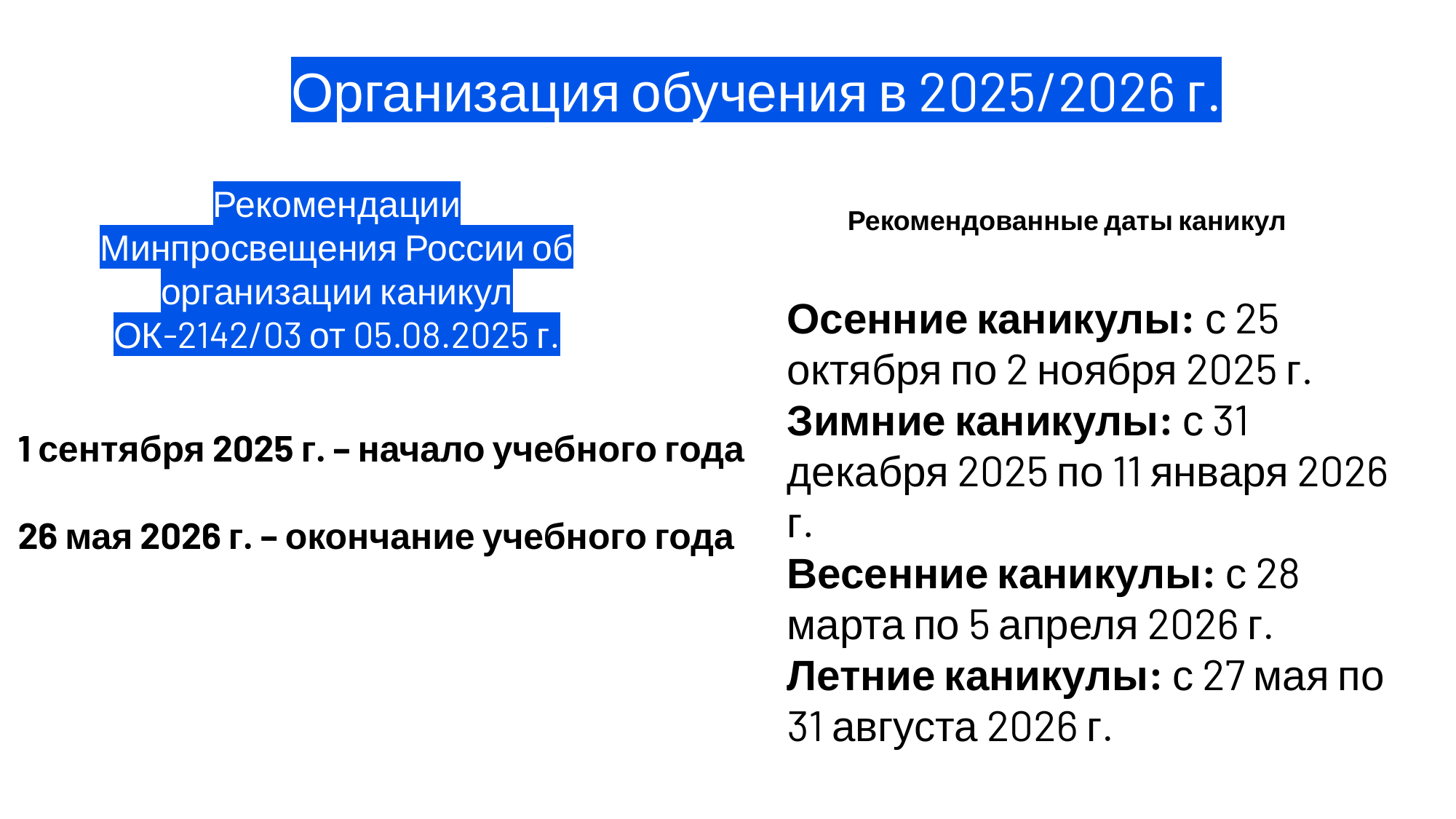

Организация обучения в 2025/2026 г.
Рекомендации Минпросвещения России об организации каникул
ОК-2142/03 от 05.08.2025 г.
Рекомендованные даты каникул
Осенние каникулы: с 25 октября по 2 ноября 2025 г.
Зимние каникулы: с 31 декабря 2025 по 11 января 2026 г.
Весенние каникулы: с 28 марта по 5 апреля 2026 г.
Летние каникулы: с 27 мая по 31 августа 2026 г.
1 сентября 2025 г. – начало учебного года

26 мая 2026 г. – окончание учебного года